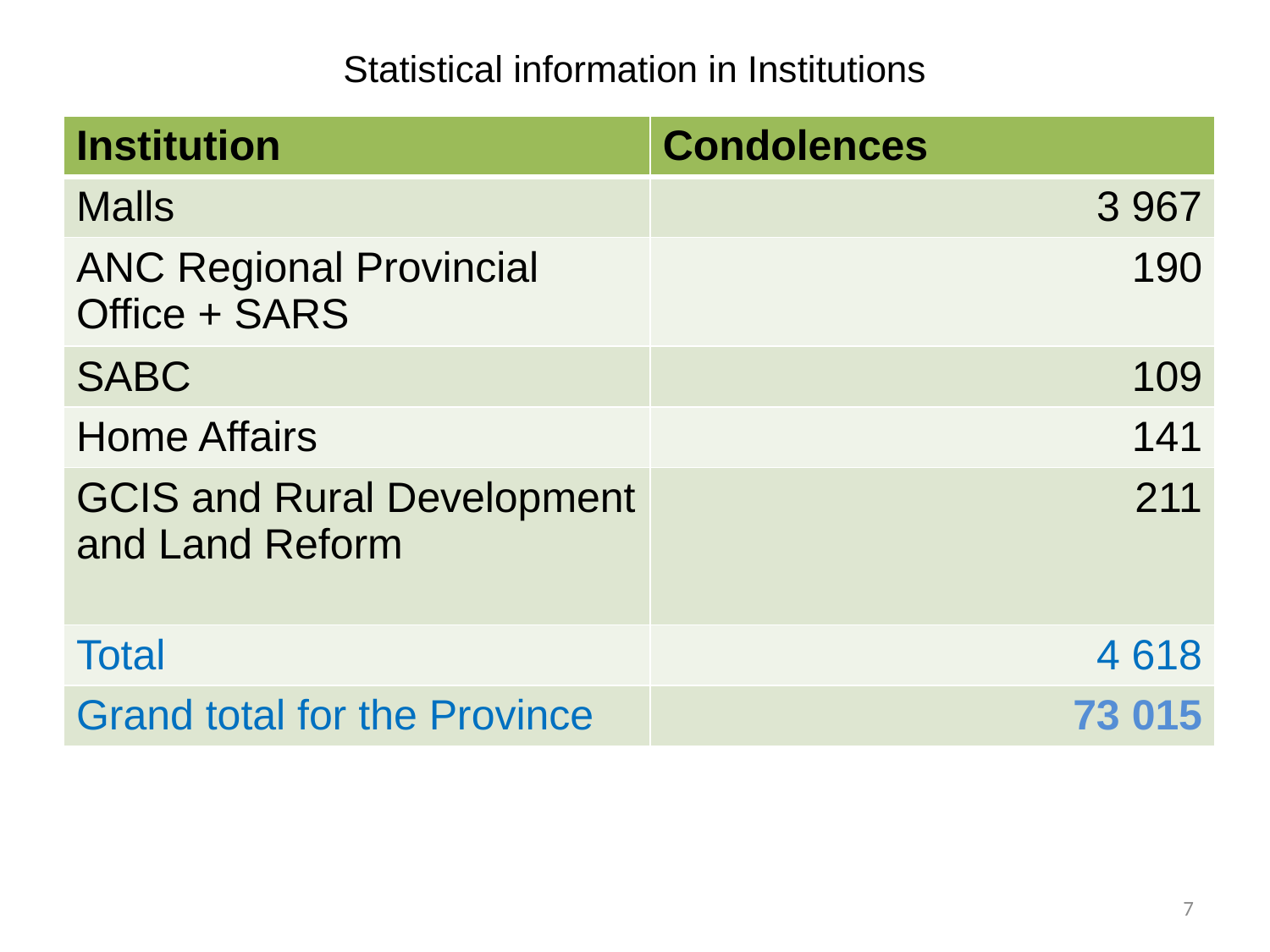

# Statistical information in Institutions
| Institution | Condolences |
| --- | --- |
| Malls | 3 967 |
| ANC Regional Provincial Office + SARS | 190 |
| SABC | 109 |
| Home Affairs | 141 |
| GCIS and Rural Development and Land Reform | 211 |
| Total | 4 618 |
| Grand total for the Province | 73 015 |
7